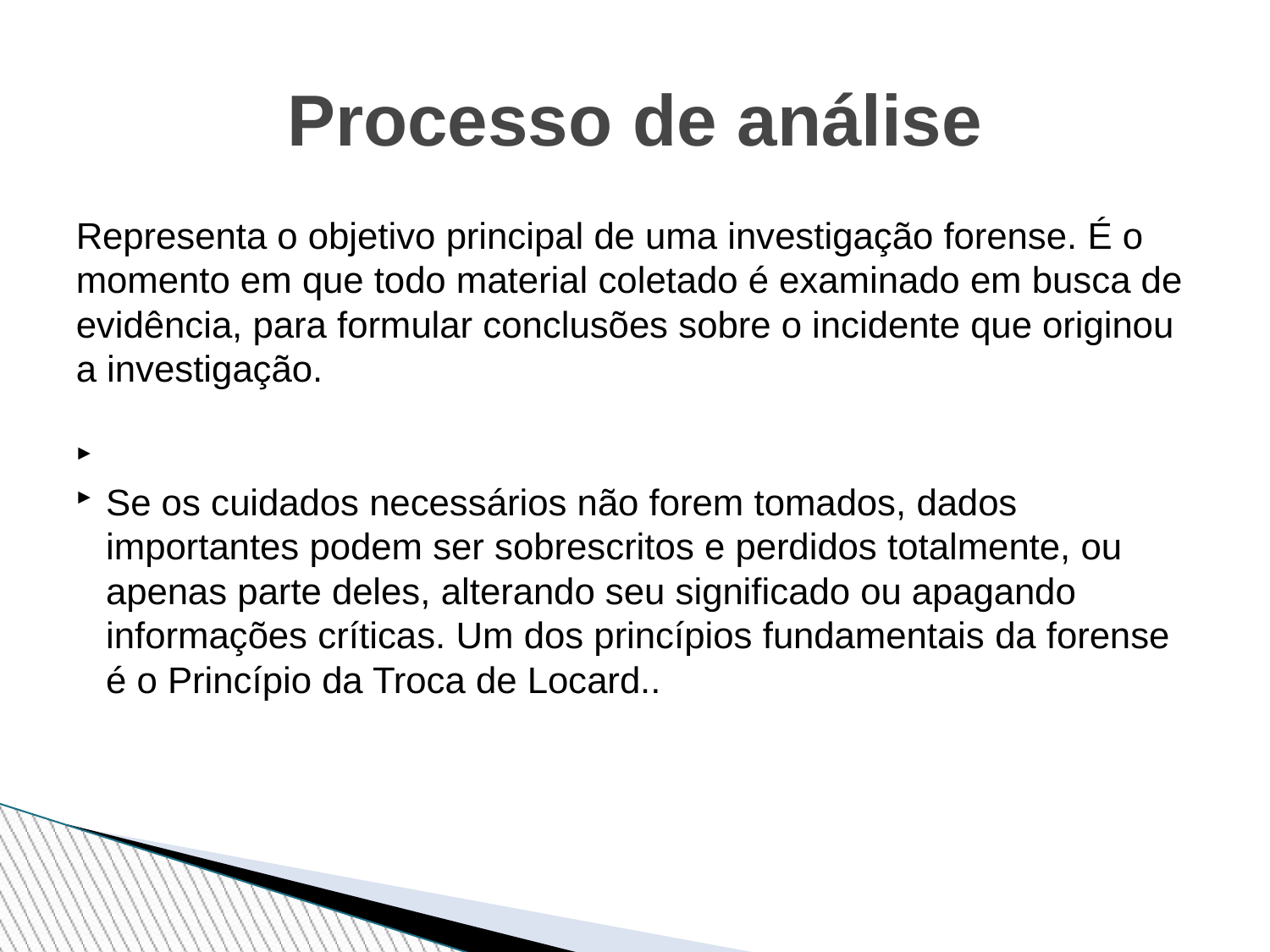

Processo de análise
Representa o objetivo principal de uma investigação forense. É o momento em que todo material coletado é examinado em busca de evidência, para formular conclusões sobre o incidente que originou a investigação.

Se os cuidados necessários não forem tomados, dados importantes podem ser sobrescritos e perdidos totalmente, ou apenas parte deles, alterando seu significado ou apagando informações críticas. Um dos princípios fundamentais da forense é o Princípio da Troca de Locard..